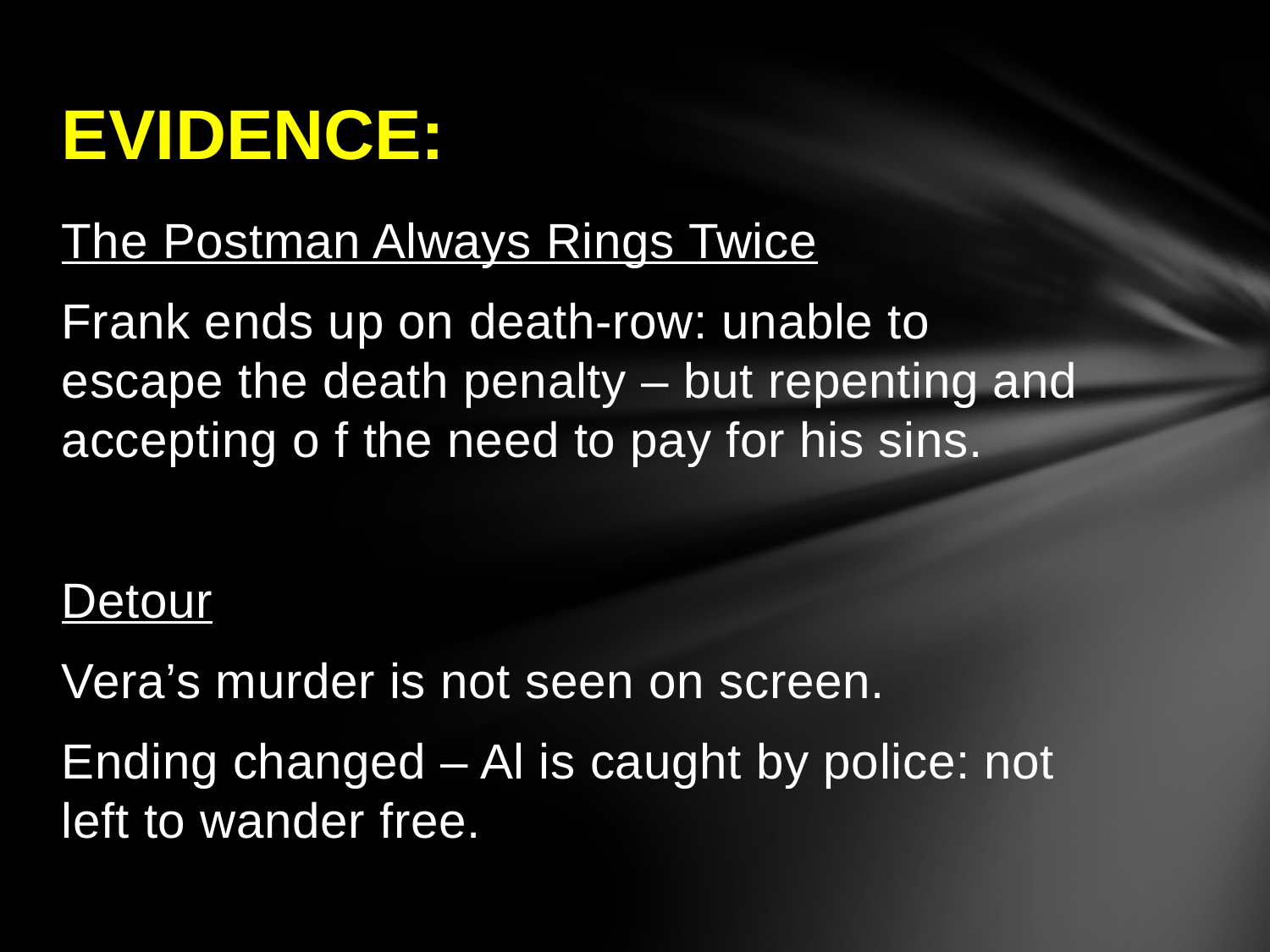

# EVIDENCE:
The Postman Always Rings Twice
Frank ends up on death-row: unable to escape the death penalty – but repenting and accepting o f the need to pay for his sins.

Detour
Vera’s murder is not seen on screen.
Ending changed – Al is caught by police: not left to wander free.